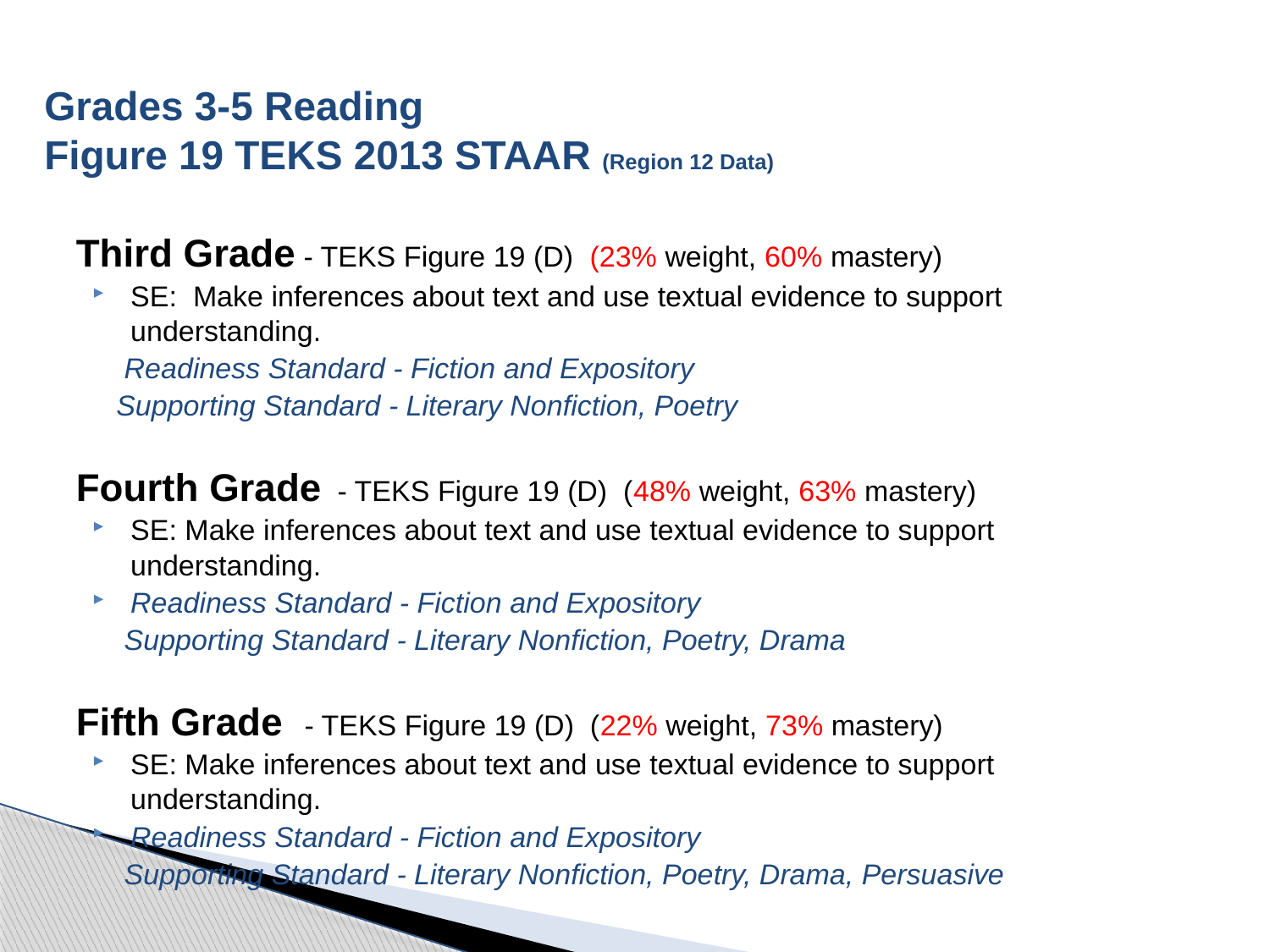

# Grades 3-5 Reading Figure 19 TEKS 2013 STAAR (Region 12 Data)
Third Grade - TEKS Figure 19 (D)  (23% weight, 60% mastery)
SE:  Make inferences about text and use textual evidence to support understanding.
      Readiness Standard - Fiction and Expository
     Supporting Standard - Literary Nonfiction, Poetry

Fourth Grade  - TEKS Figure 19 (D)  (48% weight, 63% mastery)
SE: Make inferences about text and use textual evidence to support understanding.
Readiness Standard - Fiction and Expository
      Supporting Standard - Literary Nonfiction, Poetry, Drama

Fifth Grade  - TEKS Figure 19 (D)  (22% weight, 73% mastery)
SE: Make inferences about text and use textual evidence to support understanding.
Readiness Standard - Fiction and Expository
      Supporting Standard - Literary Nonfiction, Poetry, Drama, Persuasive